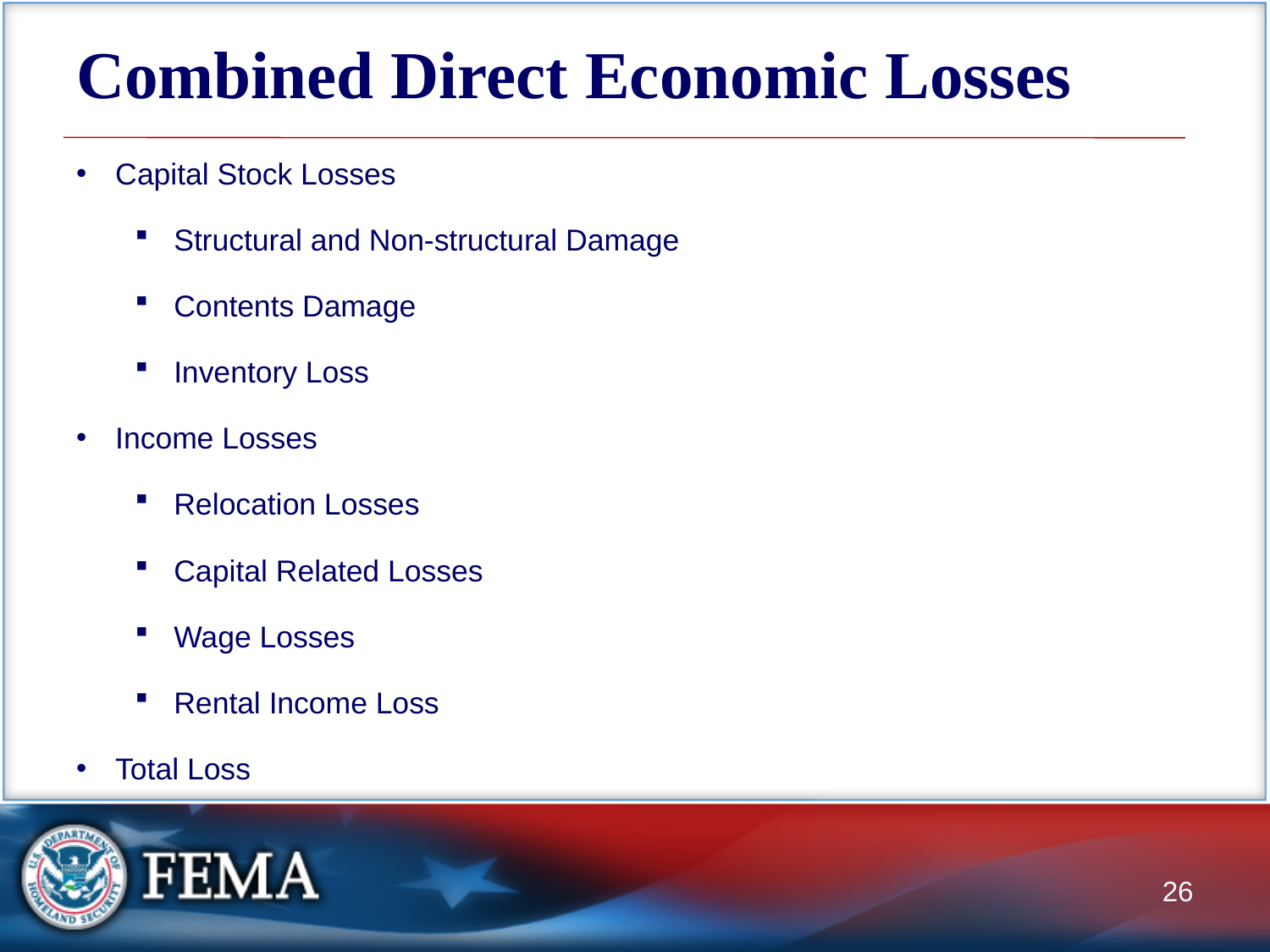

# Combined Direct Economic Losses
Capital Stock Losses
Structural and Non-structural Damage
Contents Damage
Inventory Loss
Income Losses
Relocation Losses
Capital Related Losses
Wage Losses
Rental Income Loss
Total Loss
26